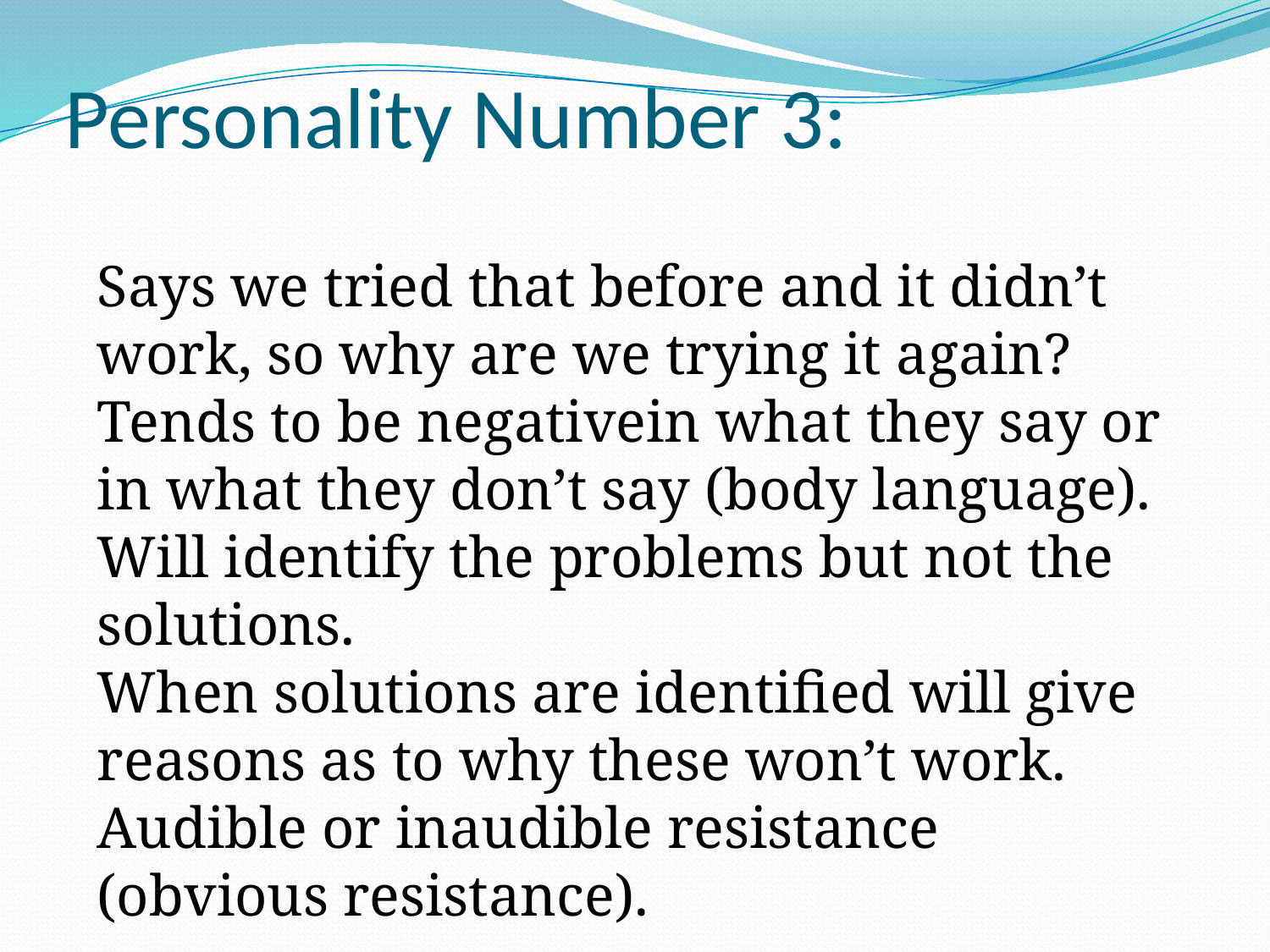

# Personality Number 3:

Says we tried that before and it didn’t work, so why are we trying it again?
Tends to be negativein what they say or in what they don’t say (body language).
Will identify the problems but not the solutions.
When solutions are identified will give reasons as to why these won’t work.
Audible or inaudible resistance (obvious resistance).